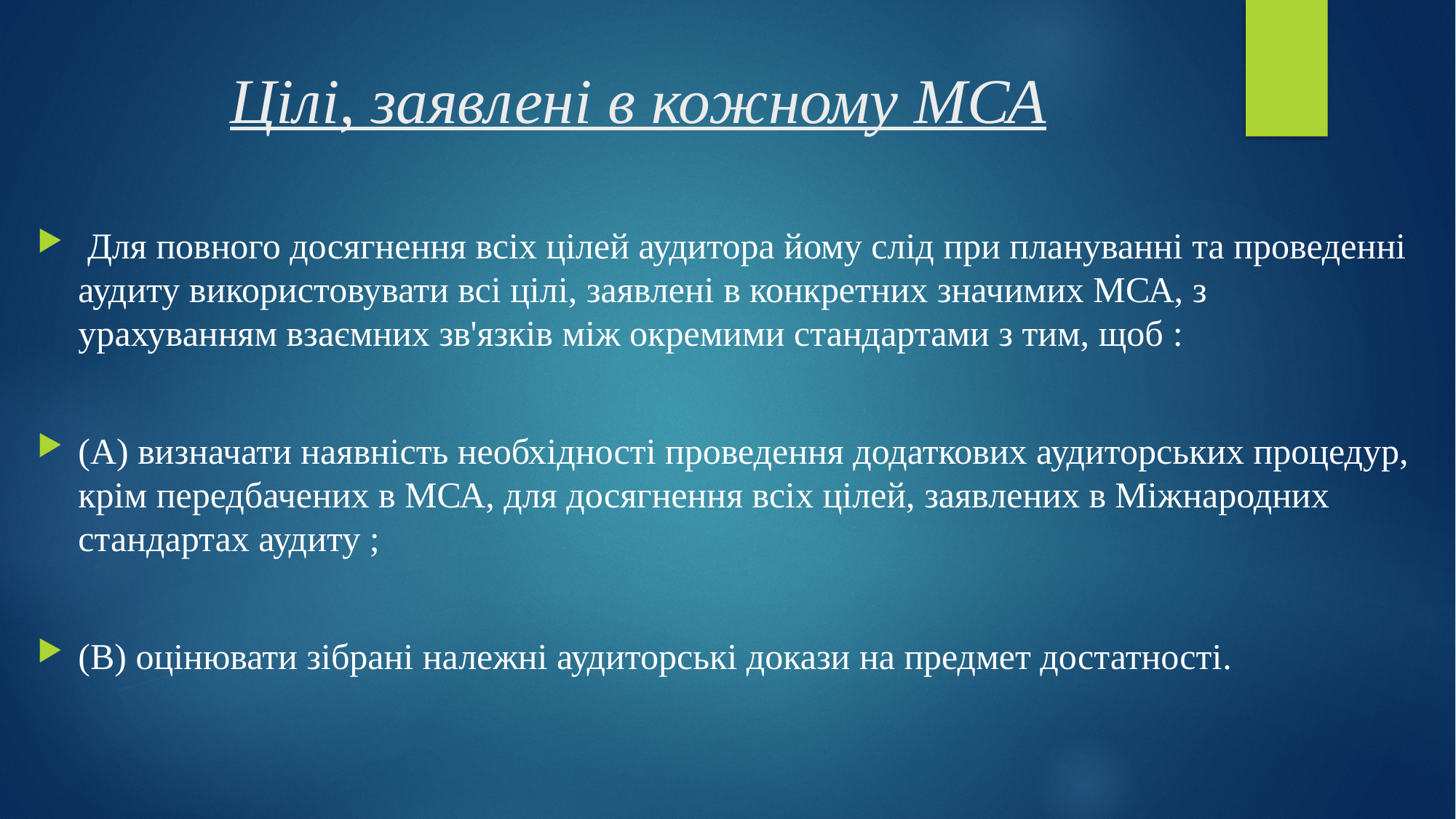

# Цілі, заявлені в кожному МСА
 Для повного досягнення всіх цілей аудитора йому слід при плануванні та проведенні аудиту використовувати всі цілі, заявлені в конкретних значимих МСА, з урахуванням взаємних зв'язків між окремими стандартами з тим, щоб :

(A) визначати наявність необхідності проведення додаткових аудиторських процедур, крім передбачених в МСА, для досягнення всіх цілей, заявлених в Міжнародних стандартах аудиту ;

(B) оцінювати зібрані належні аудиторські докази на предмет достатності.